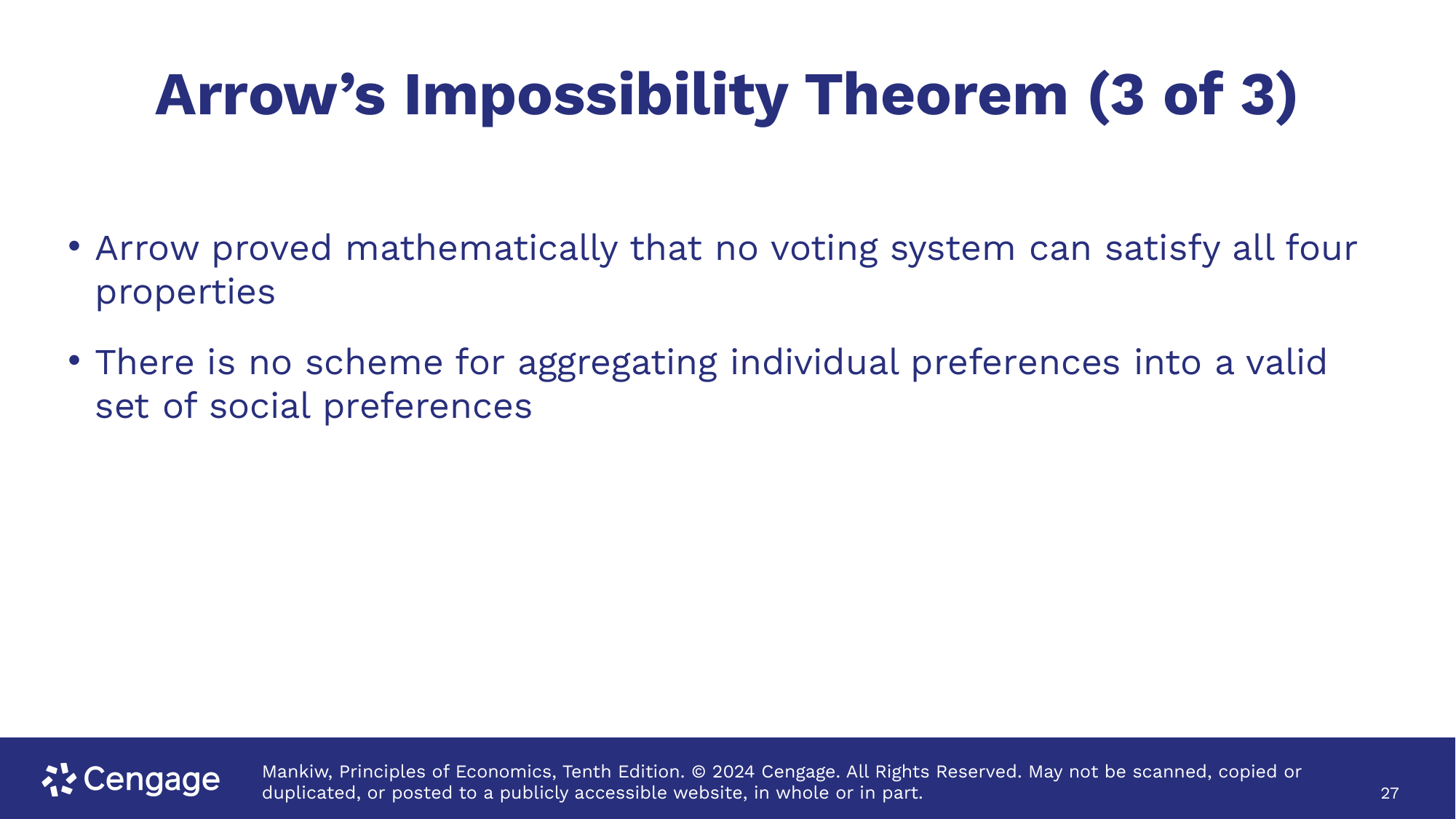

# Arrow’s Impossibility Theorem (3 of 3)
Arrow proved mathematically that no voting system can satisfy all four properties
There is no scheme for aggregating individual preferences into a valid set of social preferences